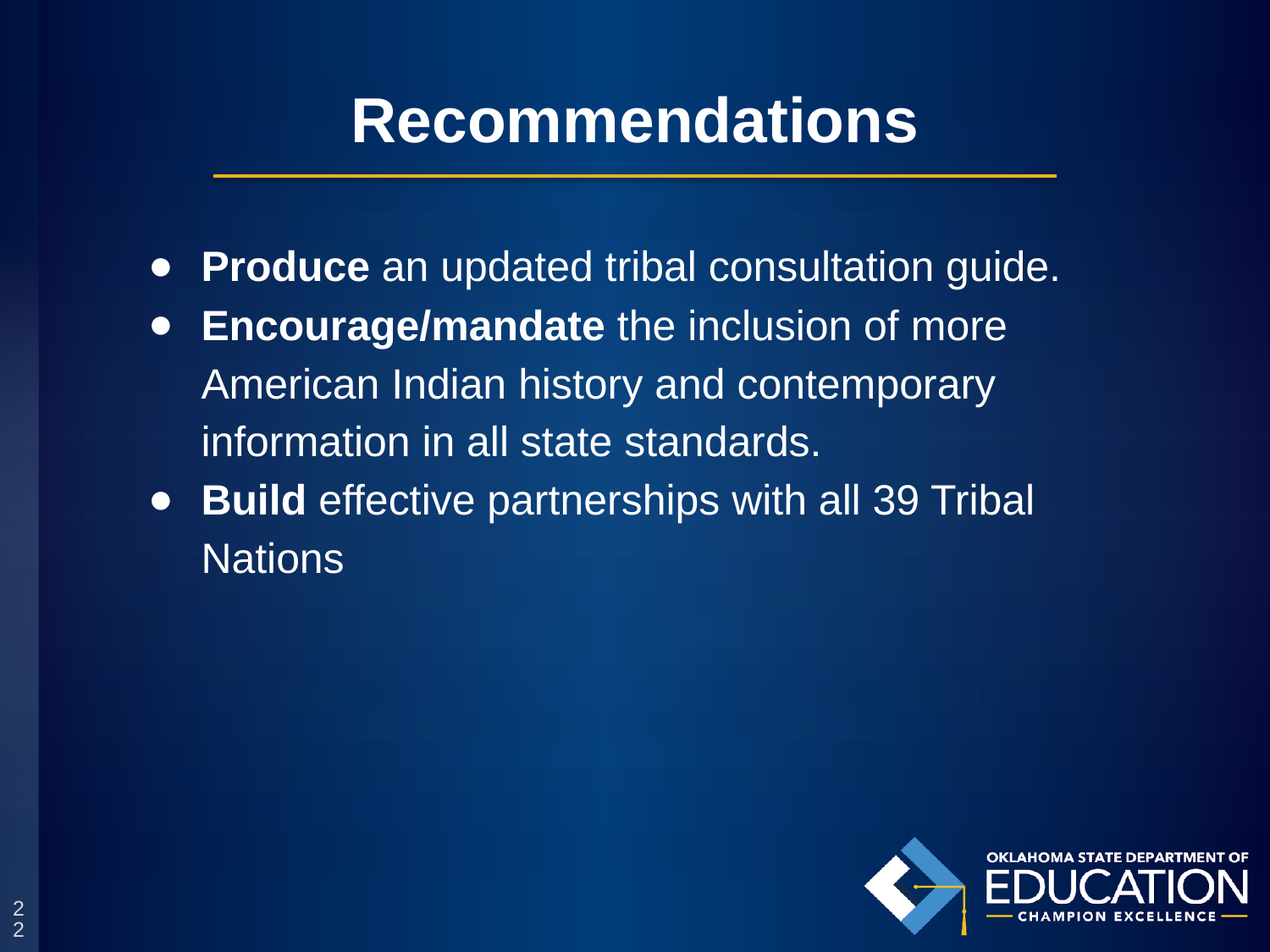

# Recommendations
Produce an updated tribal consultation guide.
Encourage/mandate the inclusion of more American Indian history and contemporary information in all state standards.
Build effective partnerships with all 39 Tribal Nations
22